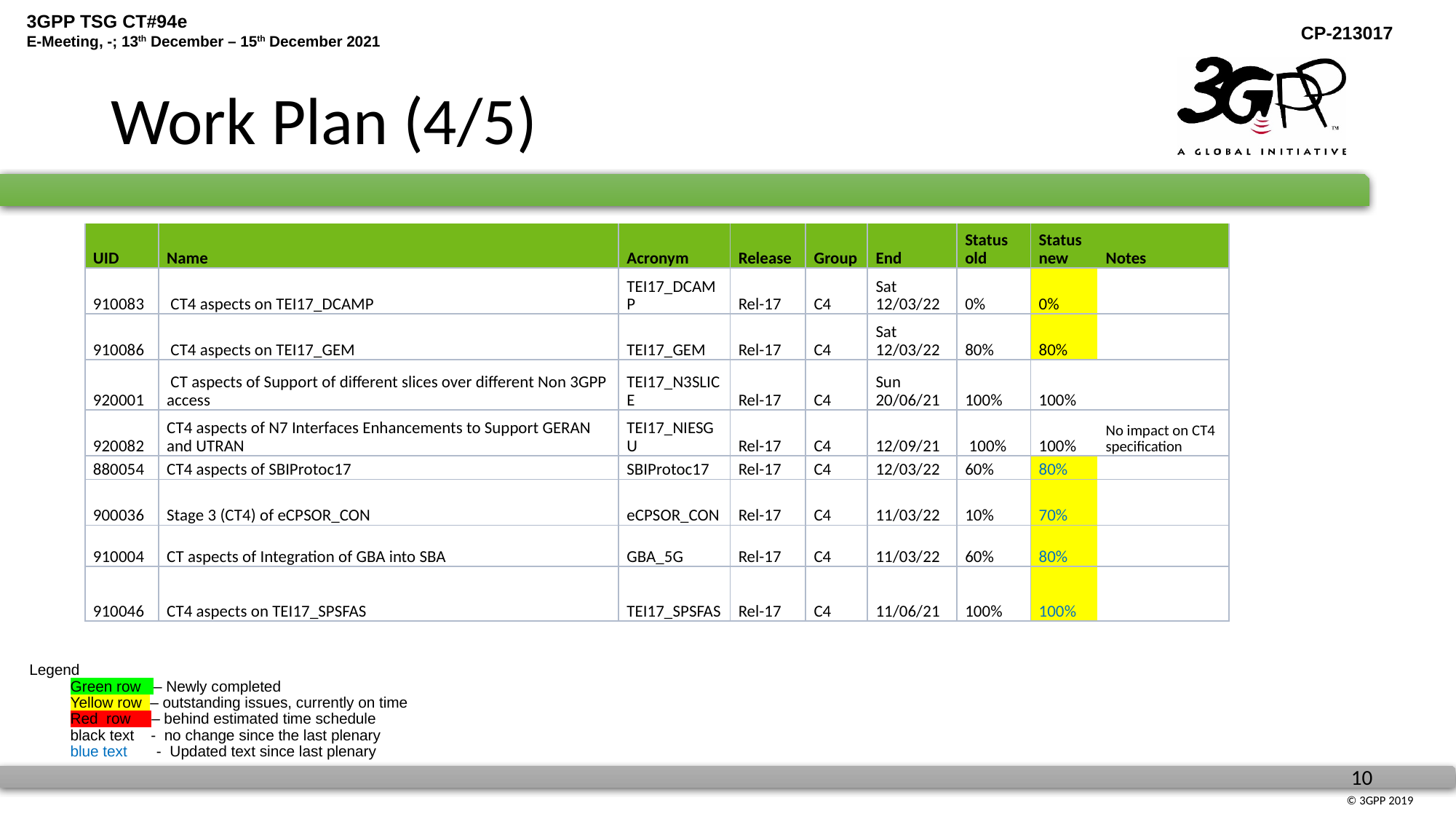

# Work Plan (4/5)
| UID | Name | Acronym | Release | Group | End | Status old | Status new | Notes |
| --- | --- | --- | --- | --- | --- | --- | --- | --- |
| 910083 | CT4 aspects on TEI17\_DCAMP | TEI17\_DCAMP | Rel-17 | C4 | Sat 12/03/22 | 0% | 0% |  |
| 910086 | CT4 aspects on TEI17\_GEM | TEI17\_GEM | Rel-17 | C4 | Sat 12/03/22 | 80% | 80% |  |
| 920001 | CT aspects of Support of different slices over different Non 3GPP access | TEI17\_N3SLICE | Rel-17 | C4 | Sun 20/06/21 | 100% | 100% |  |
| 920082 | CT4 aspects of N7 Interfaces Enhancements to Support GERAN and UTRAN | TEI17\_NIESGU | Rel-17 | C4 | 12/09/21 | 100% | 100% | No impact on CT4 specification |
| 880054 | CT4 aspects of SBIProtoc17 | SBIProtoc17 | Rel-17 | C4 | 12/03/22 | 60% | 80% |  |
| 900036 | Stage 3 (CT4) of eCPSOR\_CON | eCPSOR\_CON | Rel-17 | C4 | 11/03/22 | 10% | 70% |  |
| 910004 | CT aspects of Integration of GBA into SBA | GBA\_5G | Rel-17 | C4 | 11/03/22 | 60% | 80% |  |
| 910046 | CT4 aspects on TEI17\_SPSFAS | TEI17\_SPSFAS | Rel-17 | C4 | 11/06/21 | 100% | 100% |  |
Legend
Green row   – Newly completed
	Yellow row  – outstanding issues, currently on time
Red  row     – behind estimated time schedule
	black text    -  no change since the last plenary
	blue text       -  Updated text since last plenary